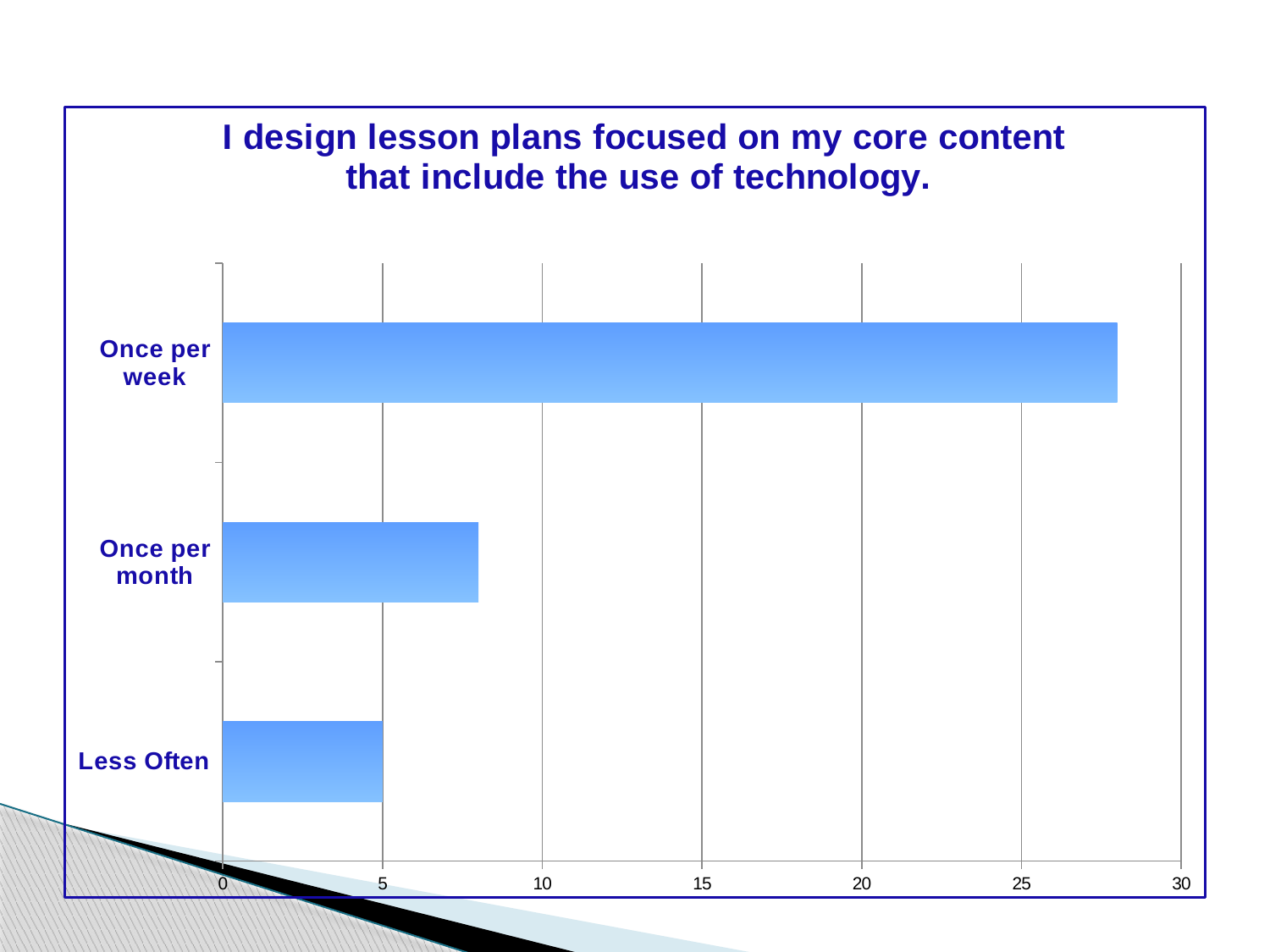

### Chart: I design lesson plans focused on my core content that include the use of technology.

| Category | Total |
|---|---|
| Less Often | 5.0 |
| Once per month | 8.0 |
| Once per week | 28.0 |